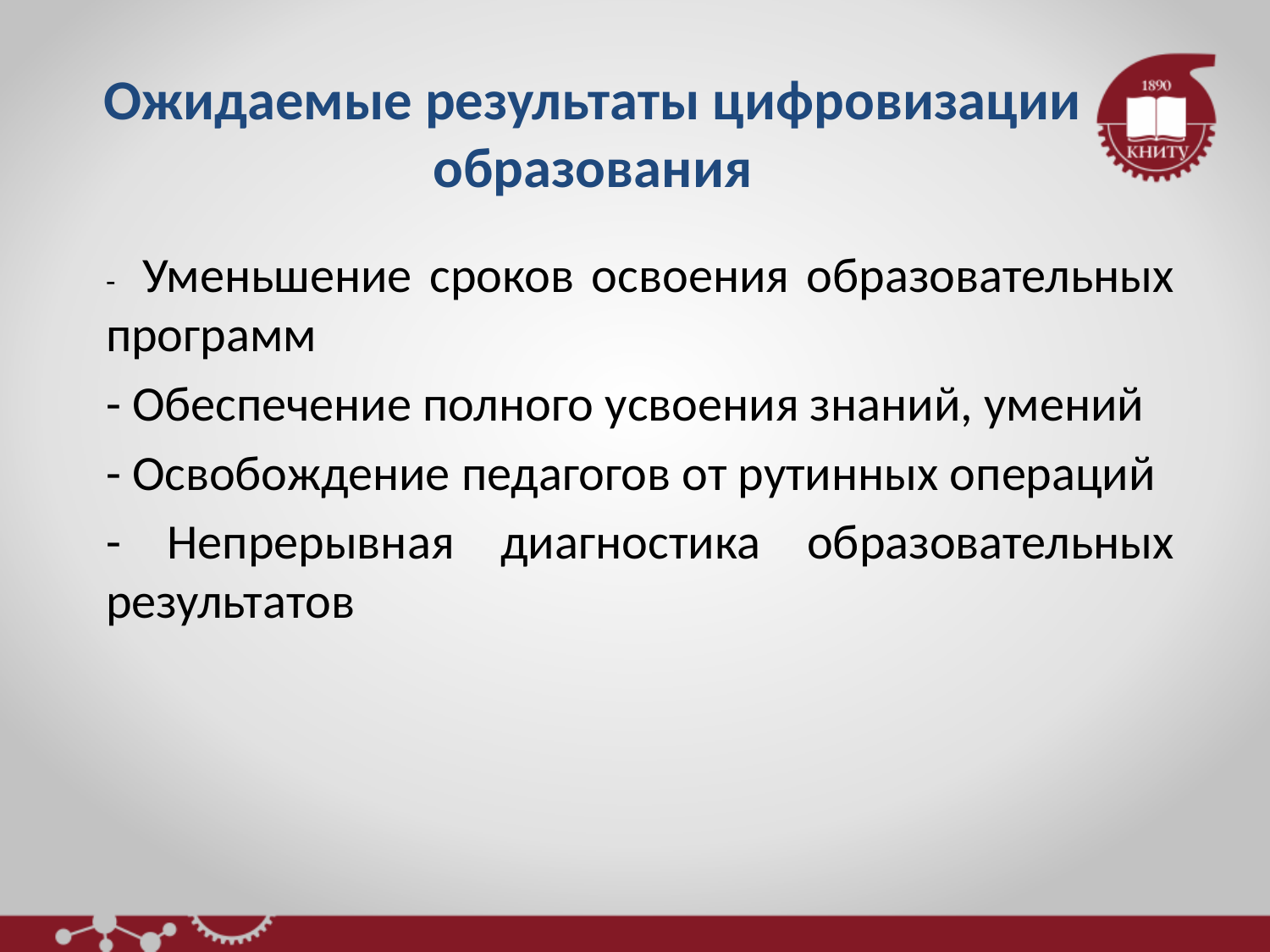

# Ожидаемые результаты цифровизации образования
-  Уменьшение сроков освоения образовательных программ
- Обеспечение полного усвоения знаний, умений
- Освобождение педагогов от рутинных операций
- Непрерывная диагностика образовательных результатов